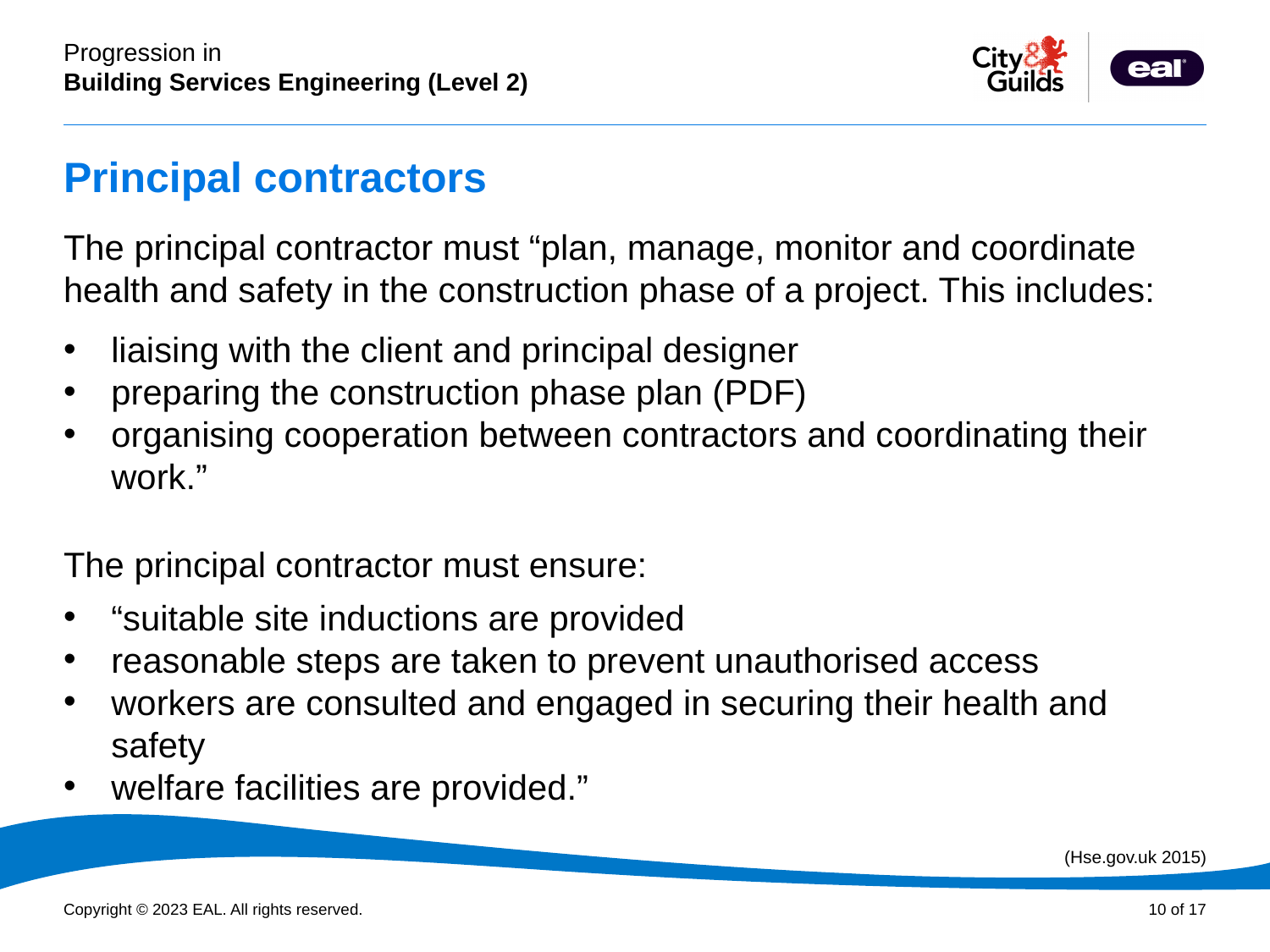

# Principal contractors
The principal contractor must “plan, manage, monitor and coordinate health and safety in the construction phase of a project. This includes:
liaising with the client and principal designer
preparing the construction phase plan (PDF)
organising cooperation between contractors and coordinating their work.”

The principal contractor must ensure:
“suitable site inductions are provided
reasonable steps are taken to prevent unauthorised access
workers are consulted and engaged in securing their health and safety
welfare facilities are provided.”
(Hse.gov.uk 2015)